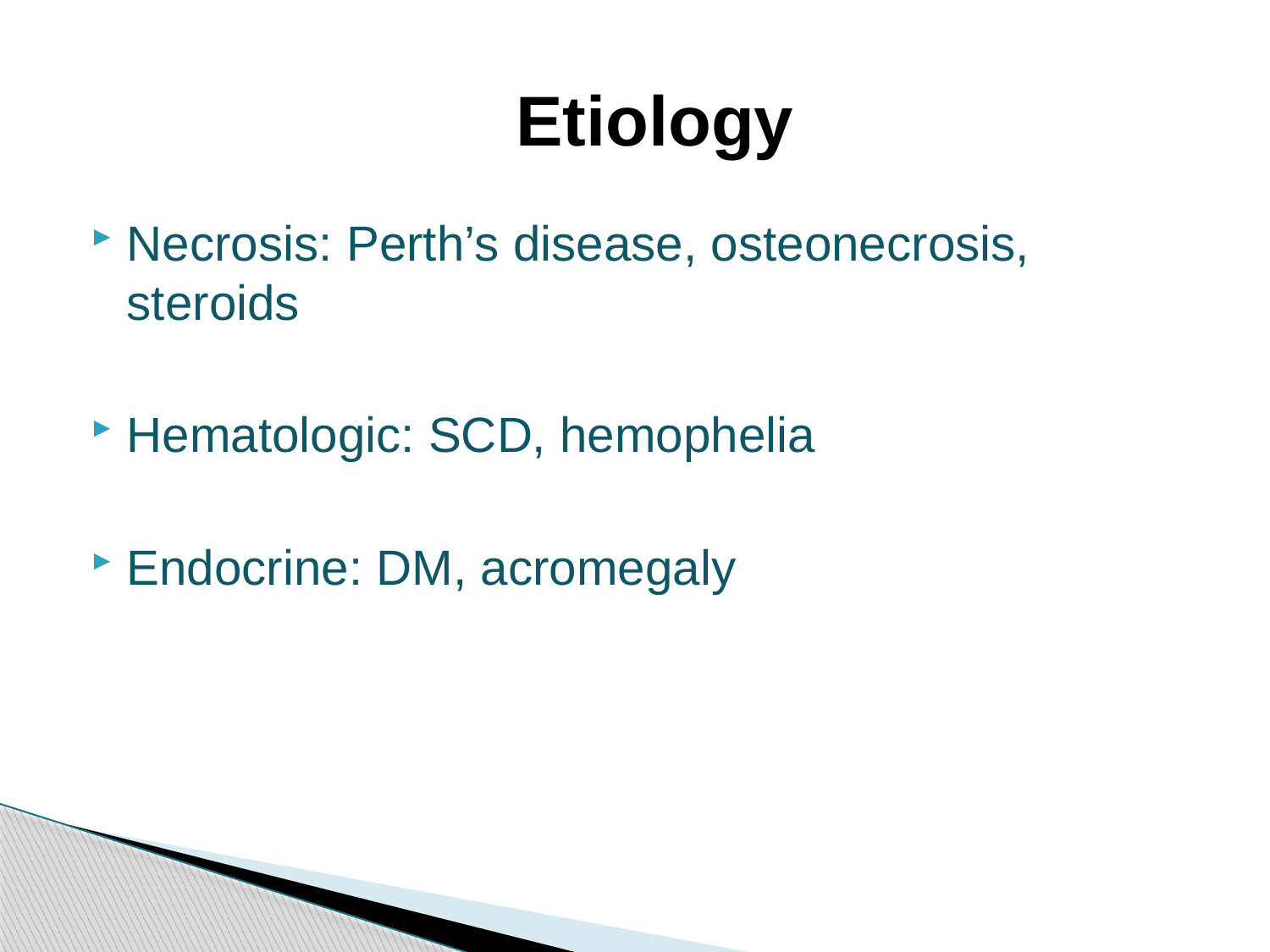

# Etiology
Necrosis: Perth’s disease, osteonecrosis, steroids

Hematologic: SCD, hemophelia

Endocrine: DM, acromegaly